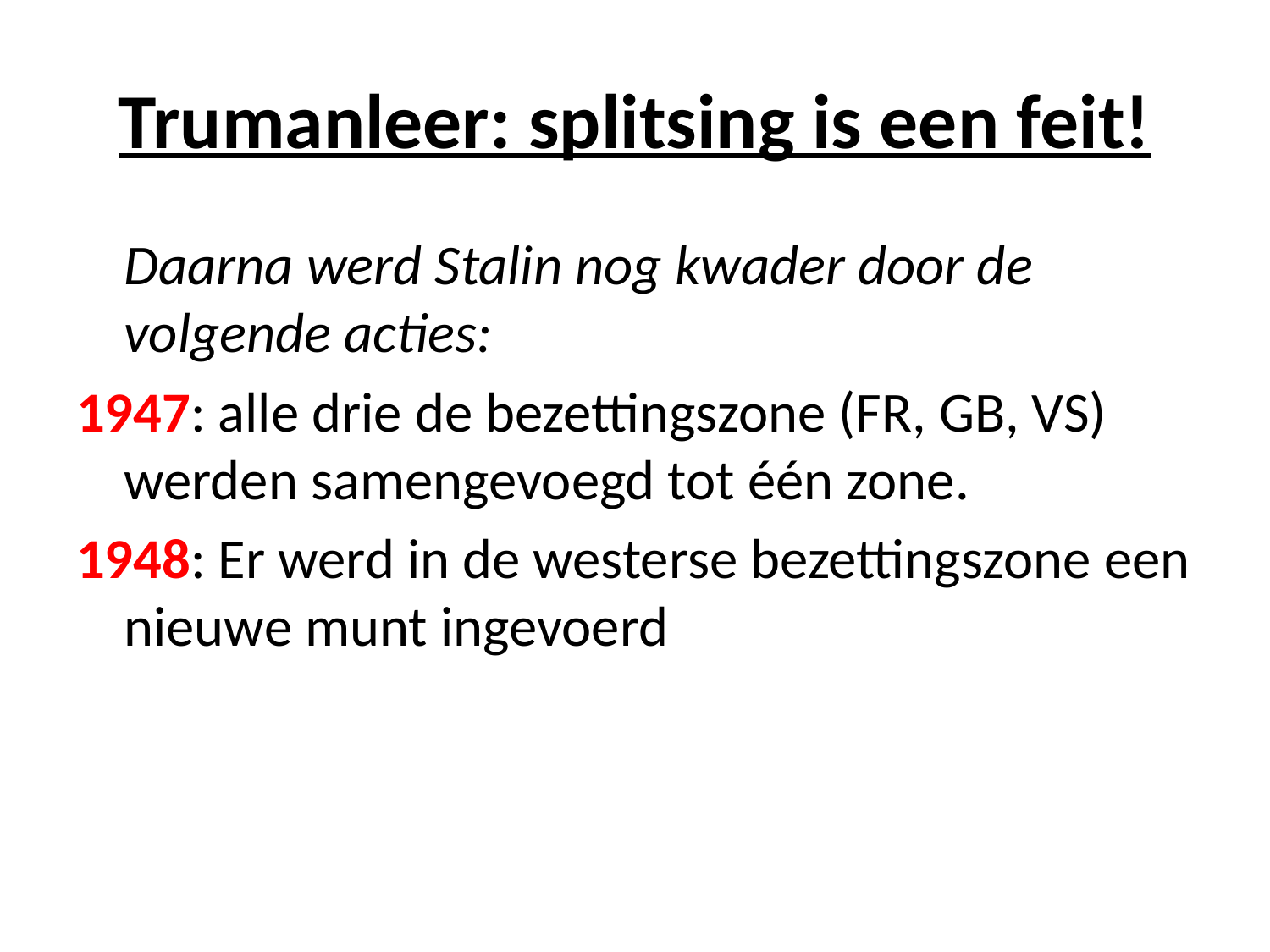

# Trumanleer: splitsing is een feit!
	Daarna werd Stalin nog kwader door de volgende acties:
1947: alle drie de bezettingszone (FR, GB, VS) werden samengevoegd tot één zone.
1948: Er werd in de westerse bezettingszone een nieuwe munt ingevoerd